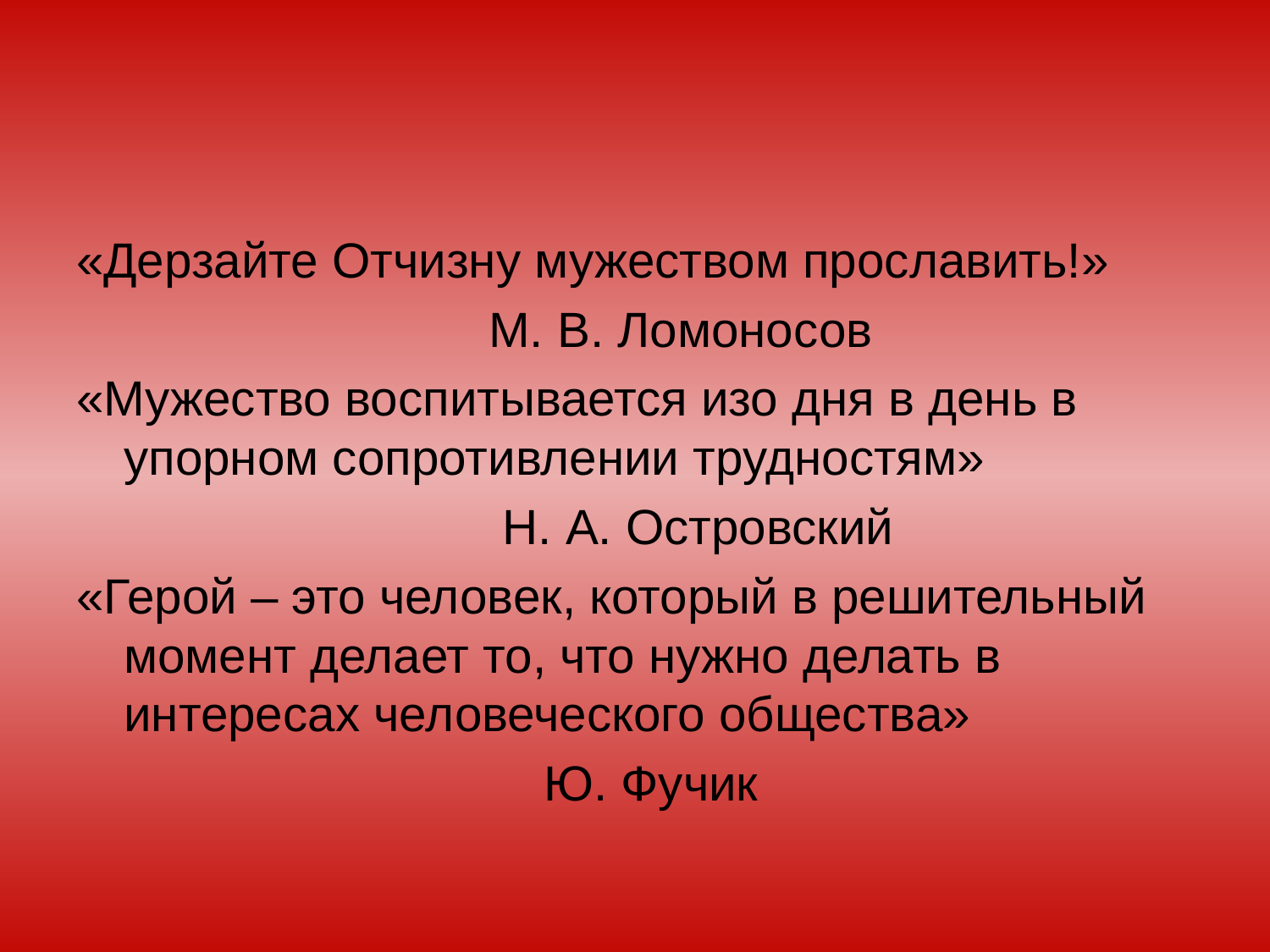

#
«Дерзайте Отчизну мужеством прославить!»
                              М. В. Ломоносов
«Мужество воспитывается изо дня в день в упорном сопротивлении трудностям»
                               Н. А. Островский
«Герой – это человек, который в решительный момент делает то, что нужно делать в интересах человеческого общества»
                                  Ю. Фучик